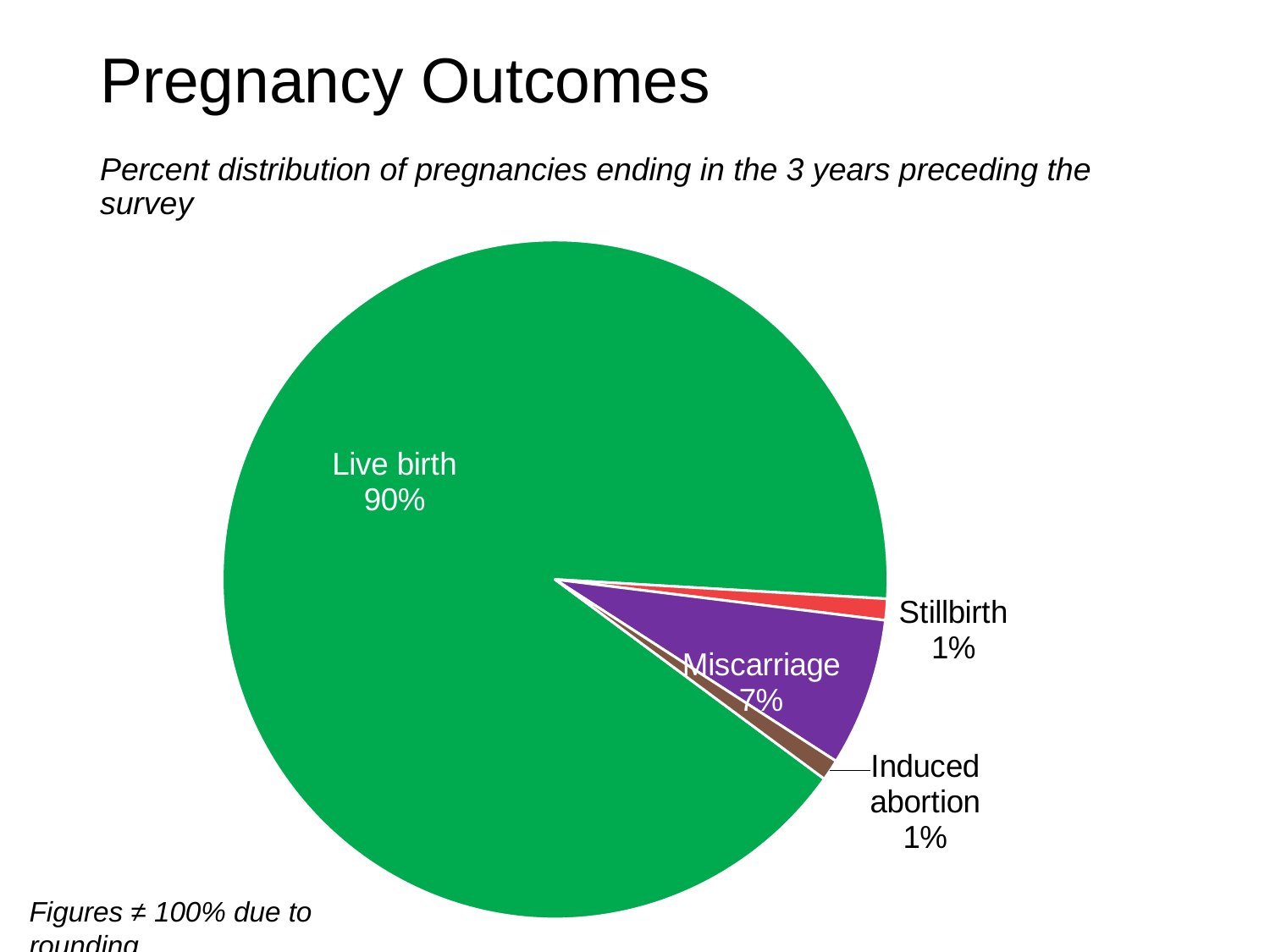

# Pregnancy Outcomes
Percent distribution of pregnancies ending in the 3 years preceding the survey

### Chart

| Category | Sales |
|---|---|
| Live birth | 90.0 |
| Stillbirth | 1.0 |
| Miscarriage | 7.0 |
| Induced abortion | 1.0 |
Figures ≠ 100% due to rounding.